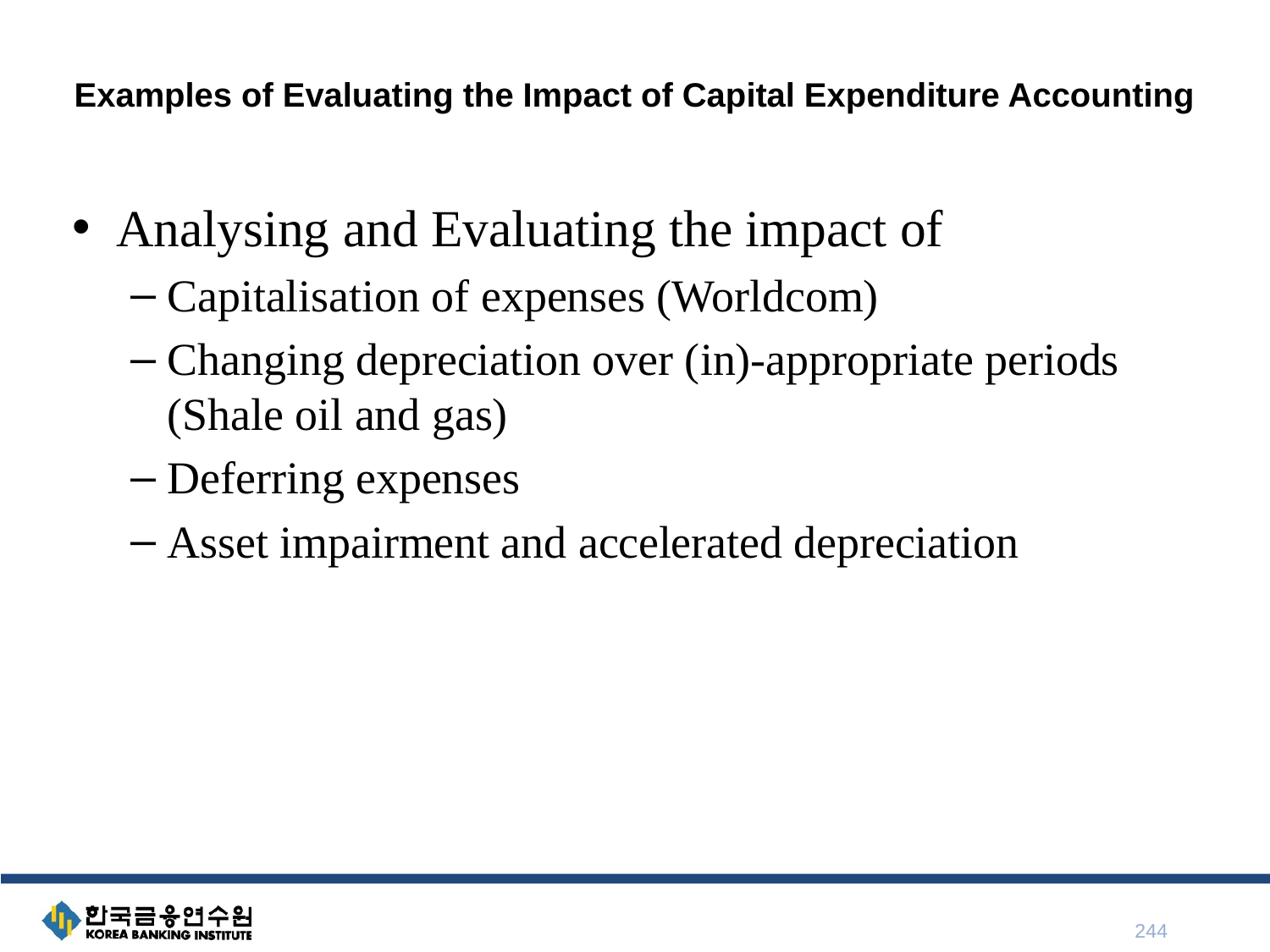

# Examples of Evaluating the Impact of Capital Expenditure Accounting
Analysing and Evaluating the impact of
Capitalisation of expenses (Worldcom)
Changing depreciation over (in)-appropriate periods (Shale oil and gas)
Deferring expenses
Asset impairment and accelerated depreciation

244